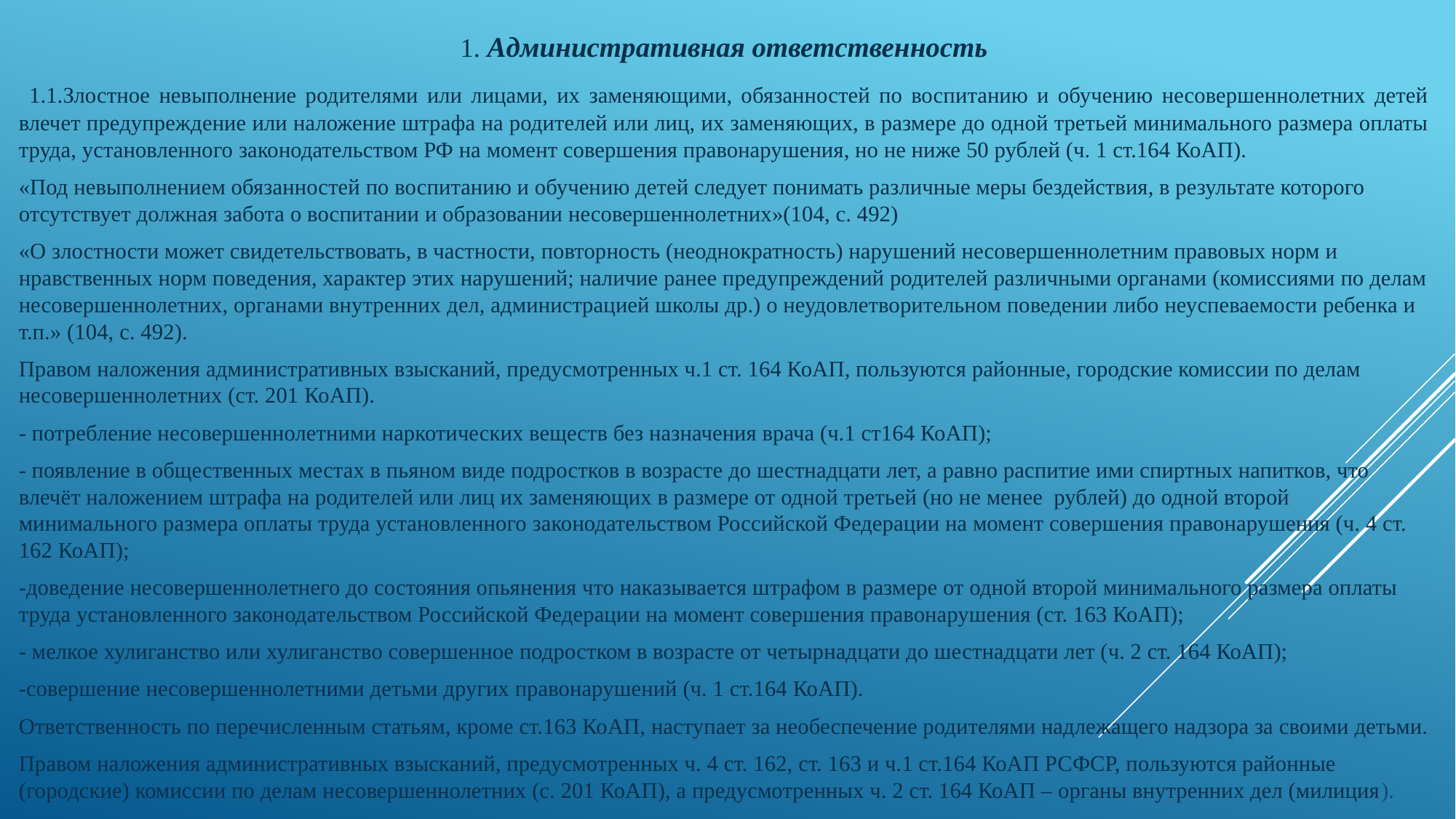

1. Административная ответственность
 1.1.Злостное невыполнение родителями или лицами, их заменяющими, обязанностей по воспитанию и обучению несовершеннолетних детей влечет предупреждение или наложение штрафа на родителей или лиц, их заменяющих, в размере до одной третьей минимального размера оплаты труда, установленного законодательством РФ на момент совершения правонарушения, но не ниже 50 рублей (ч. 1 ст.164 КоАП).
«Под невыполнением обязанностей по воспитанию и обучению детей следует понимать различные меры бездействия, в результате которого отсутствует должная забота о воспитании и образовании несовершеннолетних»(104, с. 492)
«О злостности может свидетельствовать, в частности, повторность (неоднократность) нарушений несовершеннолетним правовых норм и нравственных норм поведения, характер этих нарушений; наличие ранее предупреждений родителей различными органами (комиссиями по делам несовершеннолетних, органами внутренних дел, администрацией школы др.) о неудовлетворительном поведении либо неуспеваемости ребенка и т.п.» (104, с. 492).
Правом наложения административных взысканий, предусмотренных ч.1 ст. 164 КоАП, пользуются районные, городские комиссии по делам несовершеннолетних (ст. 201 КоАП).
- потребление несовершеннолетними наркотических веществ без назначения врача (ч.1 ст164 КоАП);
- появление в общественных местах в пьяном виде подростков в возрасте до шестнадцати лет, а равно распитие ими спиртных напитков, что влечёт наложением штрафа на родителей или лиц их заменяющих в размере от одной третьей (но не менее  рублей) до одной второй минимального размера оплаты труда установленного законодательством Российской Федерации на момент совершения правонарушения (ч. 4 ст. 162 КоАП);
-доведение несовершеннолетнего до состояния опьянения что наказывается штрафом в размере от одной второй минимального размера оплаты труда установленного законодательством Российской Федерации на момент совершения правонарушения (ст. 163 КоАП);
- мелкое хулиганство или хулиганство совершенное подростком в возрасте от четырнадцати до шестнадцати лет (ч. 2 ст. 164 КоАП);
-совершение несовершеннолетними детьми других правонарушений (ч. 1 ст.164 КоАП).
Ответственность по перечисленным статьям, кроме ст.163 КоАП, наступает за необеспечение родителями надлежащего надзора за своими детьми.
Правом наложения административных взысканий, предусмотренных ч. 4 ст. 162, ст. 163 и ч.1 ст.164 КоАП РСФСР, пользуются районные (городские) комиссии по делам несовершеннолетних (с. 201 КоАП), а предусмотренных ч. 2 ст. 164 КоАП – органы внутренних дел (милиция).